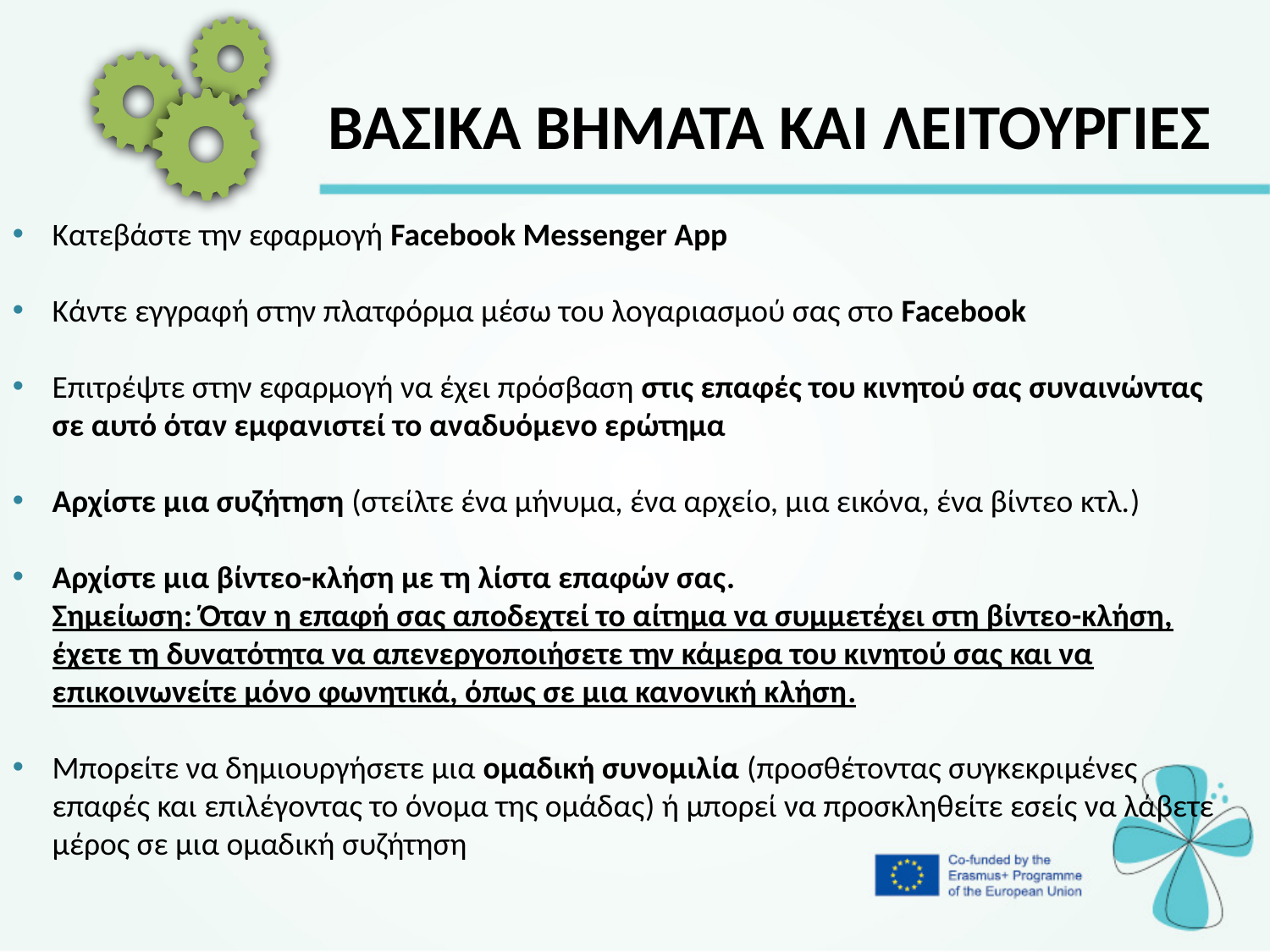

ΒΑΣΙΚΑ ΒΗΜΑΤΑ ΚΑΙ ΛΕΙΤΟΥΡΓΙΕΣ
Κατεβάστε την εφαρμογή Facebook Messenger App

Κάντε εγγραφή στην πλατφόρμα μέσω του λογαριασμού σας στο Facebook

Επιτρέψτε στην εφαρμογή να έχει πρόσβαση στις επαφές του κινητού σας συναινώντας σε αυτό όταν εμφανιστεί το αναδυόμενο ερώτημα

Αρχίστε μια συζήτηση (στείλτε ένα μήνυμα, ένα αρχείο, μια εικόνα, ένα βίντεο κτλ.)

Αρχίστε μια βίντεο-κλήση με τη λίστα επαφών σας.
Σημείωση: Όταν η επαφή σας αποδεχτεί το αίτημα να συμμετέχει στη βίντεο-κλήση, έχετε τη δυνατότητα να απενεργοποιήσετε την κάμερα του κινητού σας και να επικοινωνείτε μόνο φωνητικά, όπως σε μια κανονική κλήση.

Μπορείτε να δημιουργήσετε μια ομαδική συνομιλία (προσθέτοντας συγκεκριμένες επαφές και επιλέγοντας το όνομα της ομάδας) ή μπορεί να προσκληθείτε εσείς να λάβετε μέρος σε μια ομαδική συζήτηση